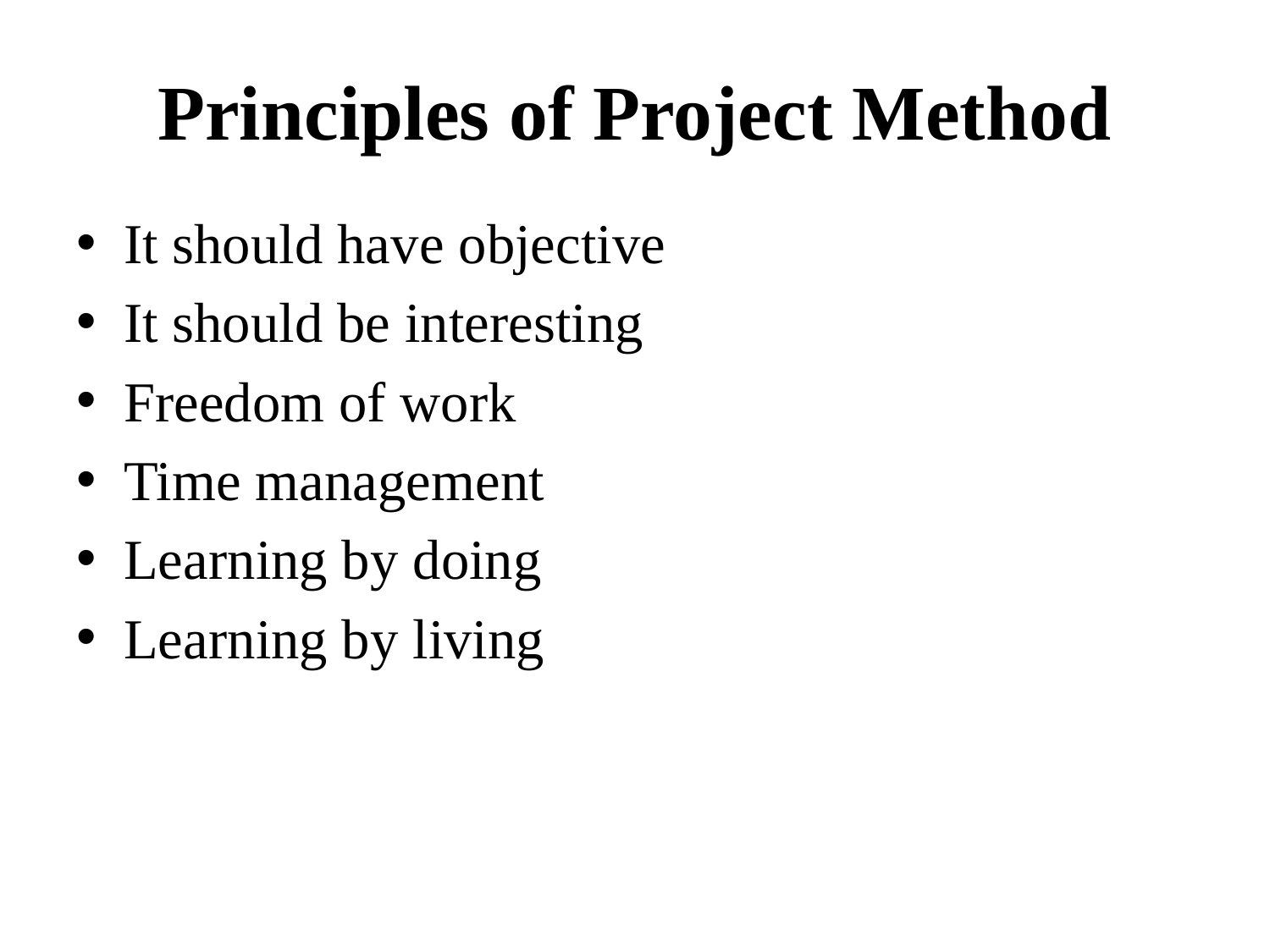

# Principles of Project Method
It should have objective
It should be interesting
Freedom of work
Time management
Learning by doing
Learning by living